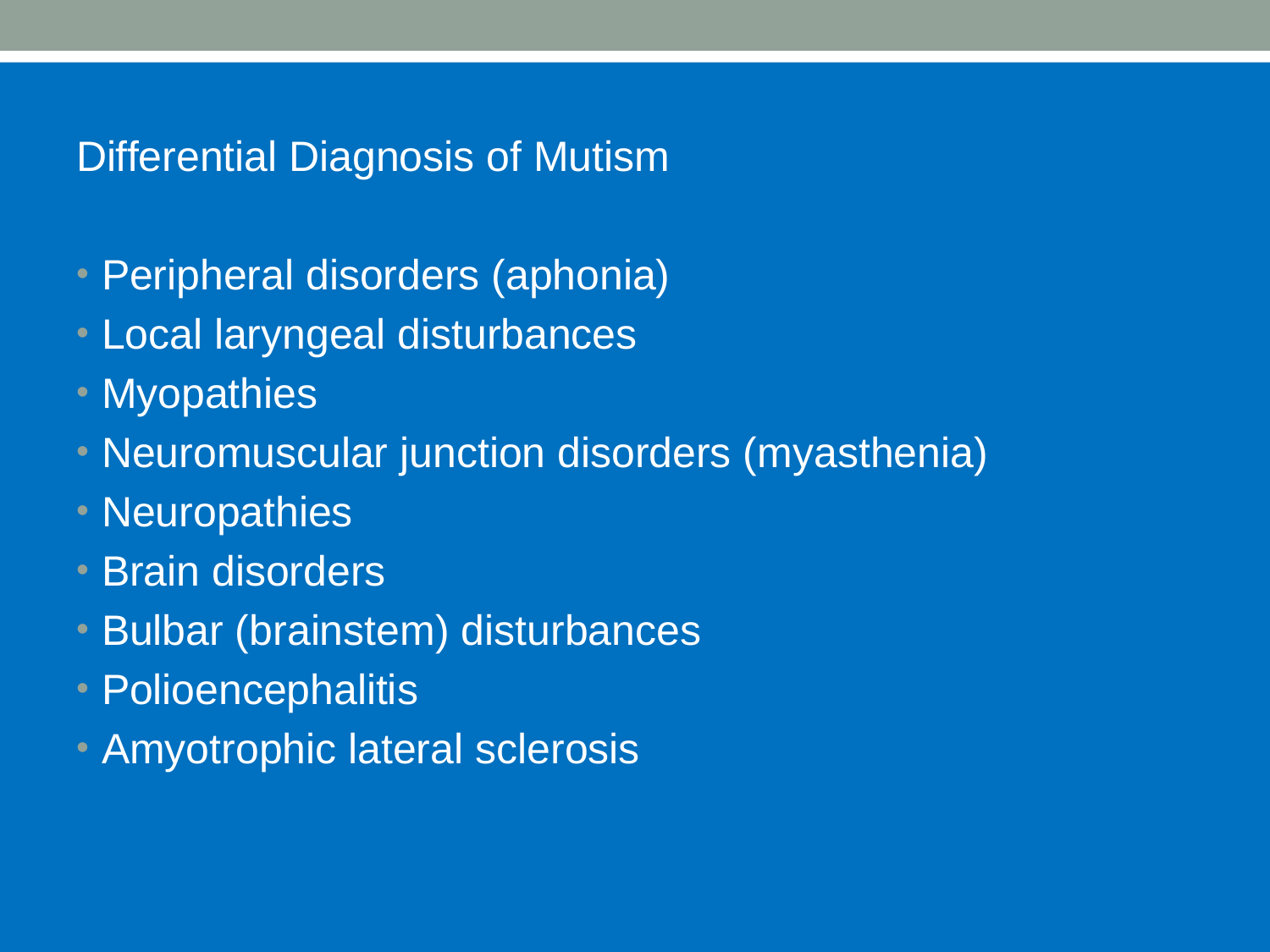

Differential Diagnosis of Mutism

Peripheral disorders (aphonia)
Local laryngeal disturbances
Myopathies
Neuromuscular junction disorders (myasthenia)
Neuropathies
Brain disorders
Bulbar (brainstem) disturbances
Polioencephalitis
Amyotrophic lateral sclerosis

#